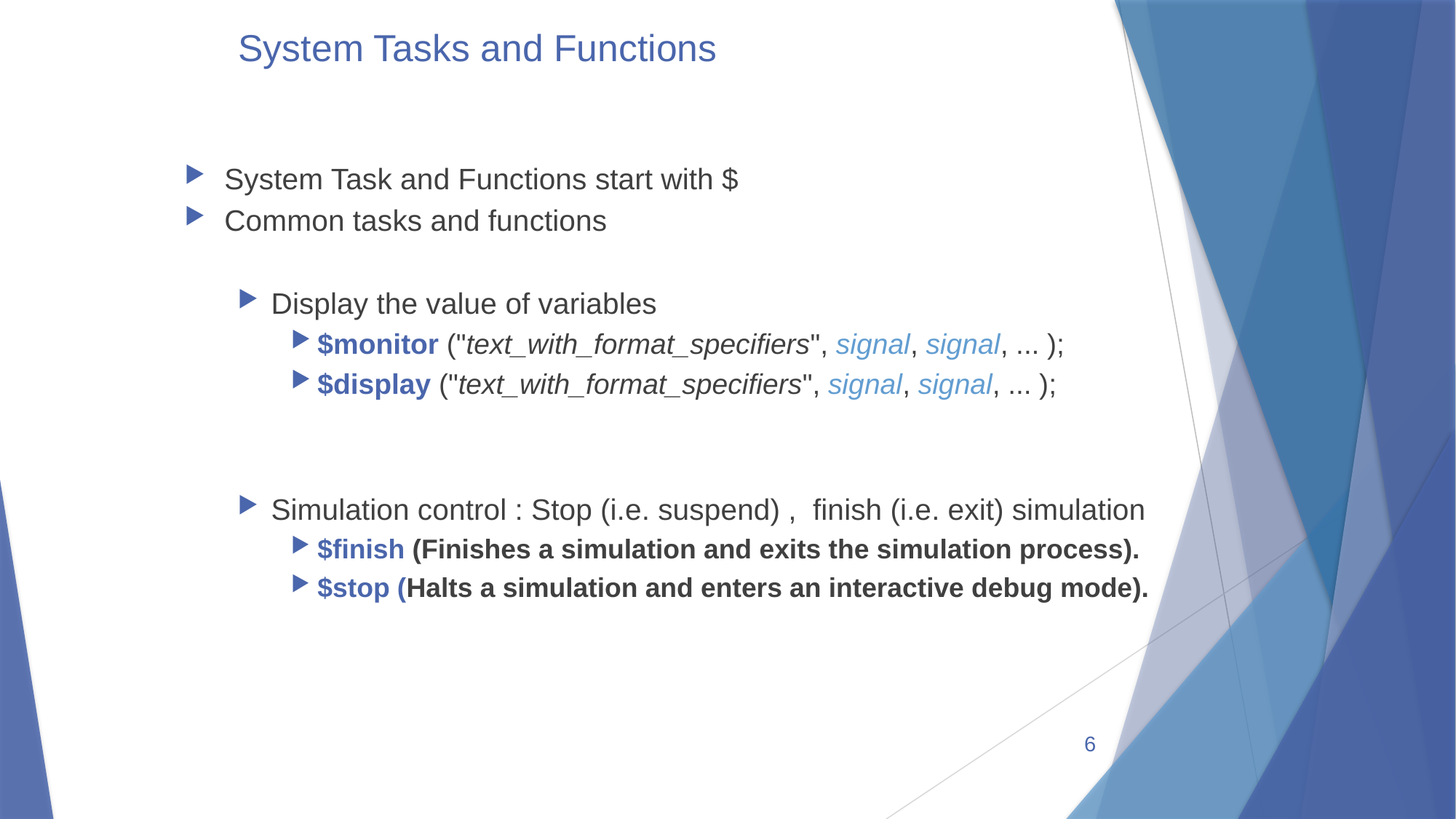

# System Tasks and Functions
System Task and Functions start with $
Common tasks and functions

Display the value of variables
$monitor ("text_with_format_specifiers", signal, signal, ... );
$display ("text_with_format_specifiers", signal, signal, ... );

Simulation control : Stop (i.e. suspend) ,  finish (i.e. exit) simulation
$finish (Finishes a simulation and exits the simulation process).
$stop (Halts a simulation and enters an interactive debug mode).

6